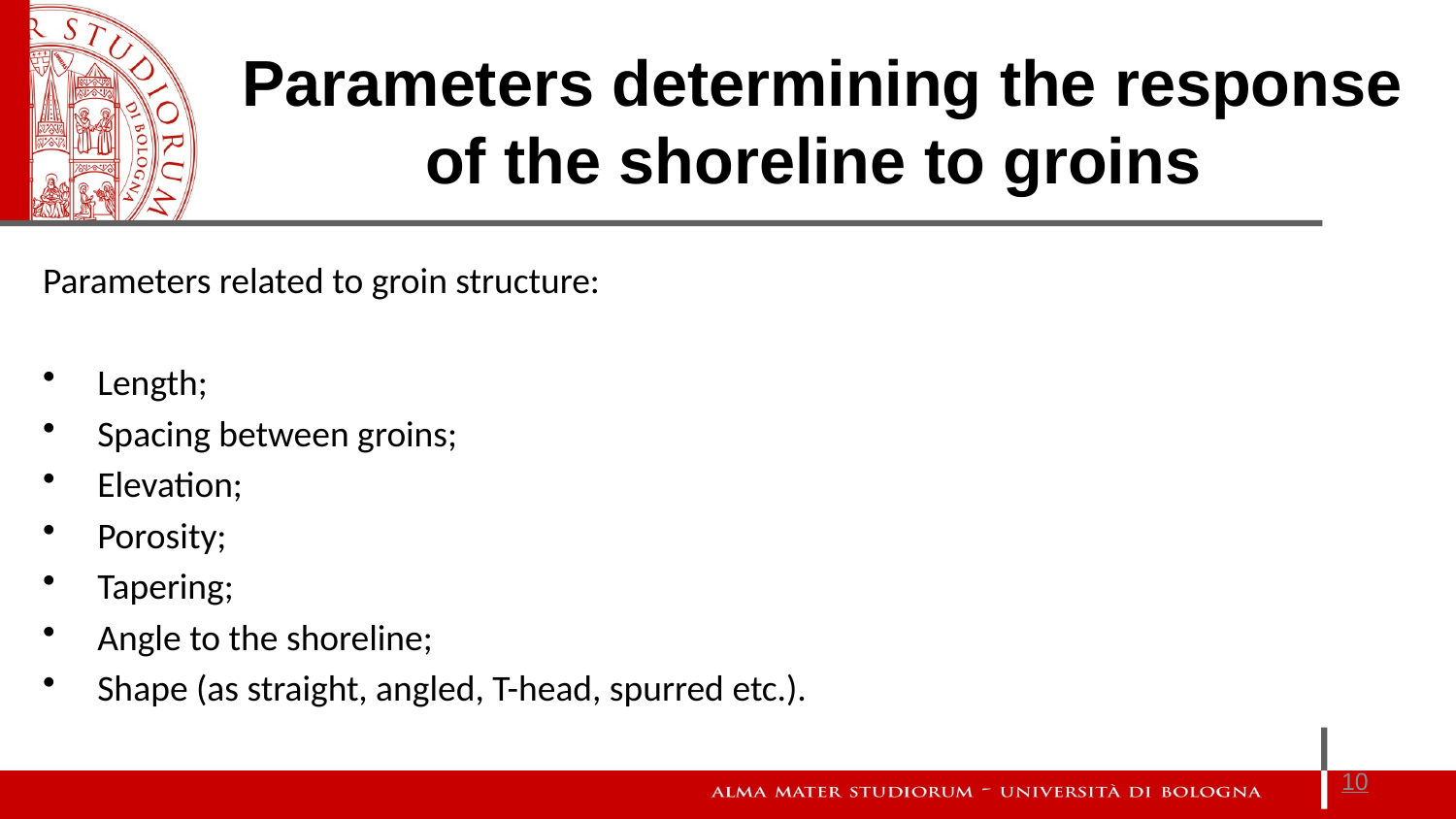

Parameters determining the response of the shoreline to groins
Parameters related to groin structure:

Length;
Spacing between groins;
Elevation;
Porosity;
Tapering;
Angle to the shoreline;
Shape (as straight, angled, T-head, spurred etc.).
10